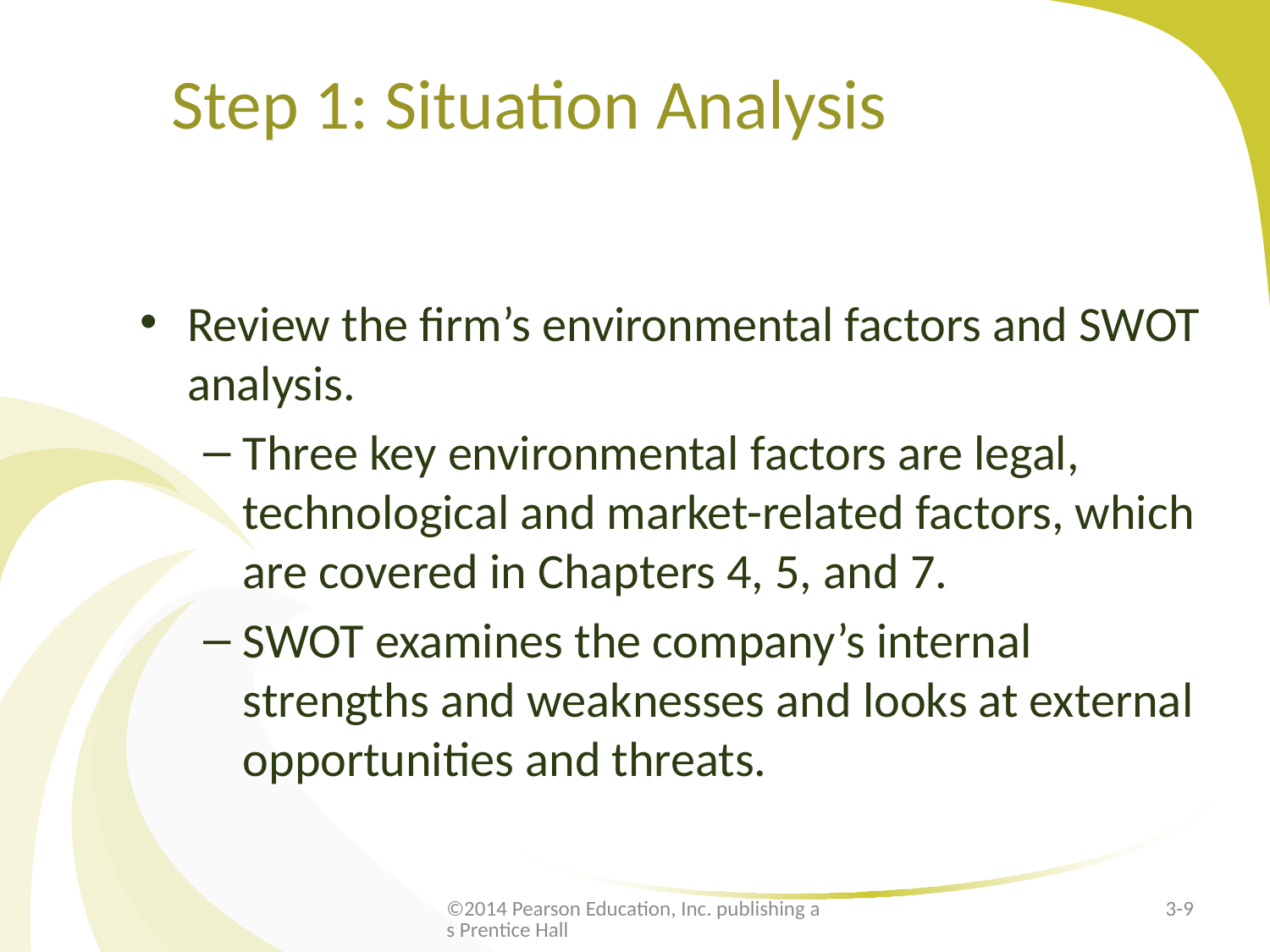

# Step 1: Situation Analysis
Review the firm’s environmental factors and SWOT analysis.
Three key environmental factors are legal, technological and market-related factors, which are covered in Chapters 4, 5, and 7.
SWOT examines the company’s internal strengths and weaknesses and looks at external opportunities and threats.
©2014 Pearson Education, Inc. publishing as Prentice Hall
3-9